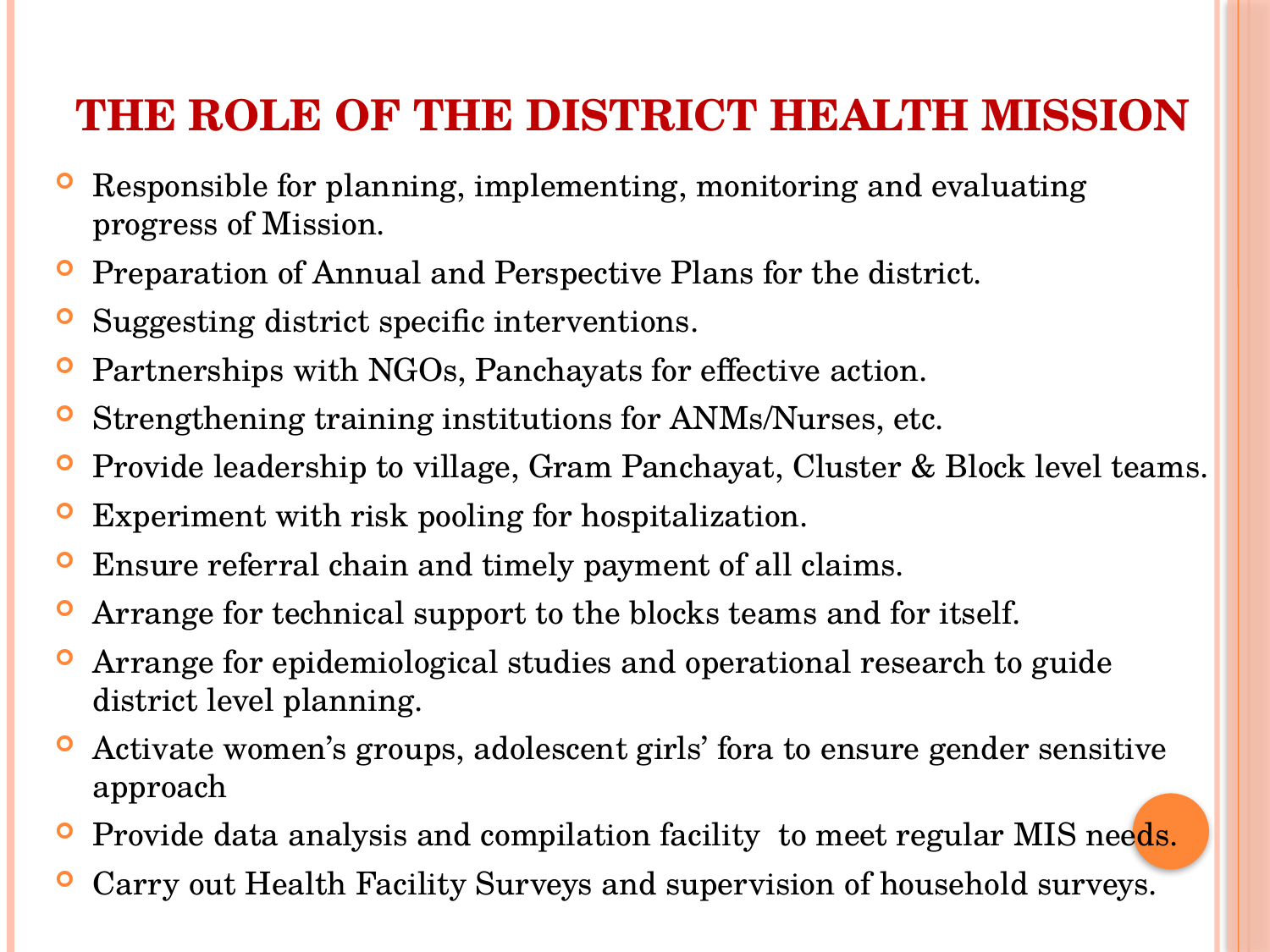

# The role of the District Health Mission
Responsible for planning, implementing, monitoring and evaluating progress of Mission.
Preparation of Annual and Perspective Plans for the district.
Suggesting district specific interventions.
Partnerships with NGOs, Panchayats for effective action.
Strengthening training institutions for ANMs/Nurses, etc.
Provide leadership to village, Gram Panchayat, Cluster & Block level teams.
Experiment with risk pooling for hospitalization.
Ensure referral chain and timely payment of all claims.
Arrange for technical support to the blocks teams and for itself.
Arrange for epidemiological studies and operational research to guide district level planning.
Activate women’s groups, adolescent girls’ fora to ensure gender sensitive approach
Provide data analysis and compilation facility  to meet regular MIS needs.
Carry out Health Facility Surveys and supervision of household surveys.